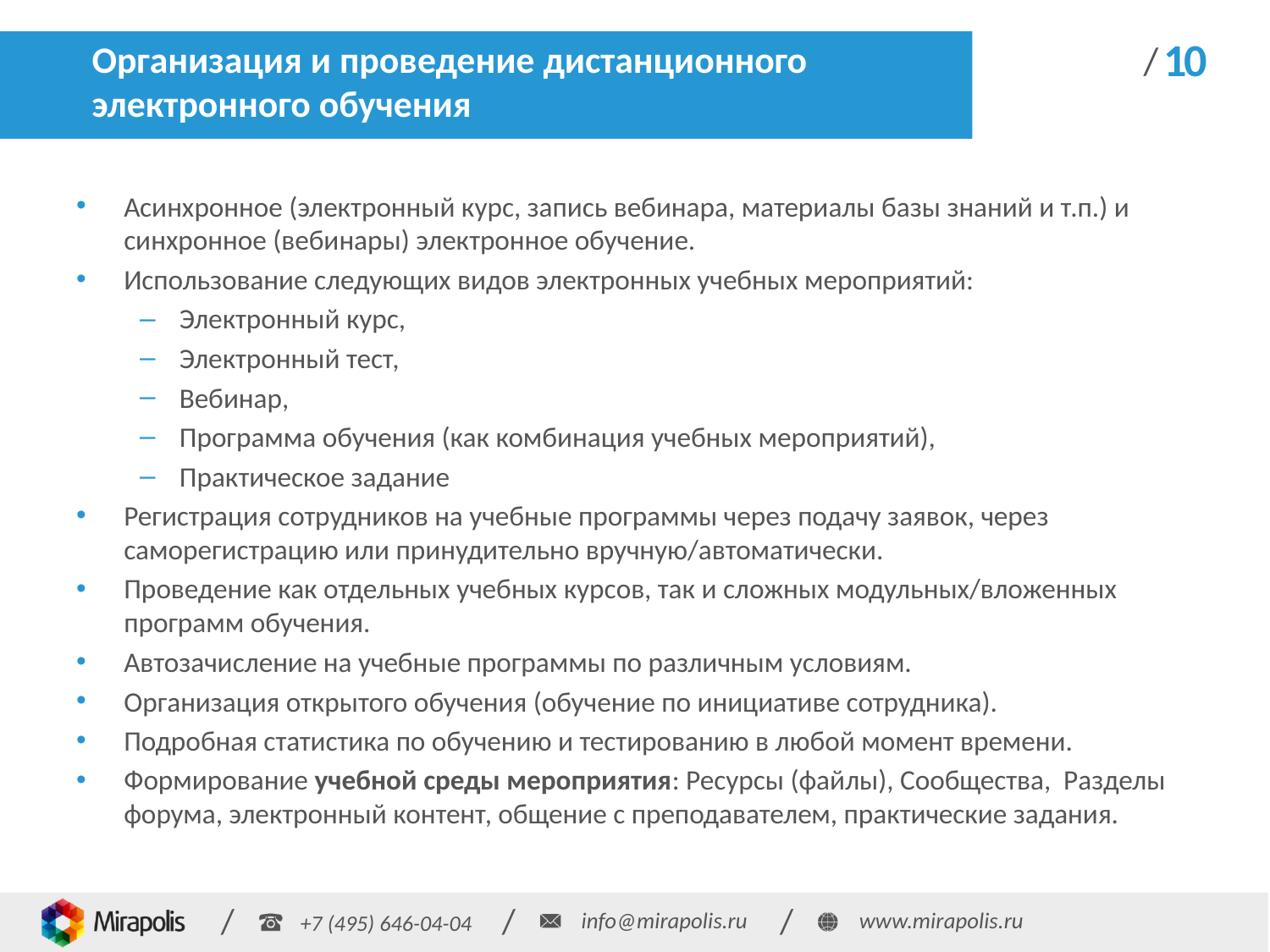

# Организация и проведение дистанционного электронного обучения
10
Асинхронное (электронный курс, запись вебинара, материалы базы знаний и т.п.) и синхронное (вебинары) электронное обучение.
Использование следующих видов электронных учебных мероприятий:
Электронный курс,
Электронный тест,
Вебинар,
Программа обучения (как комбинация учебных мероприятий),
Практическое задание
Регистрация сотрудников на учебные программы через подачу заявок, через саморегистрацию или принудительно вручную/автоматически.
Проведение как отдельных учебных курсов, так и сложных модульных/вложенных программ обучения.
Автозачисление на учебные программы по различным условиям.
Организация открытого обучения (обучение по инициативе сотрудника).
Подробная статистика по обучению и тестированию в любой момент времени.
Формирование учебной среды мероприятия: Ресурсы (файлы), Сообщества,  Разделы форума, электронный контент, общение с преподавателем, практические задания.